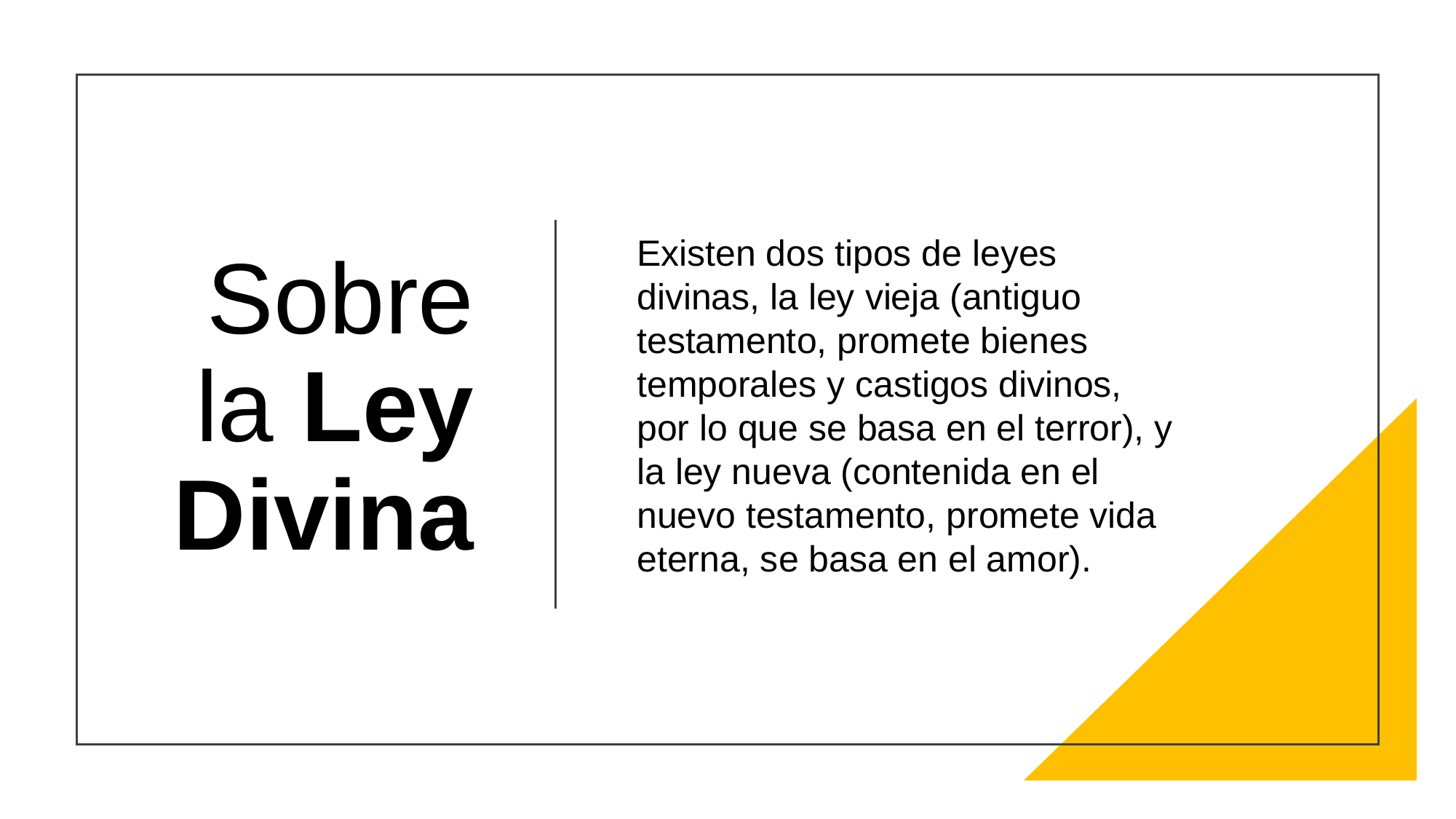

# Sobre la Ley Divina
Existen dos tipos de leyes divinas, la ley vieja (antiguo testamento, promete bienes temporales y castigos divinos, por lo que se basa en el terror), y la ley nueva (contenida en el nuevo testamento, promete vida eterna, se basa en el amor).